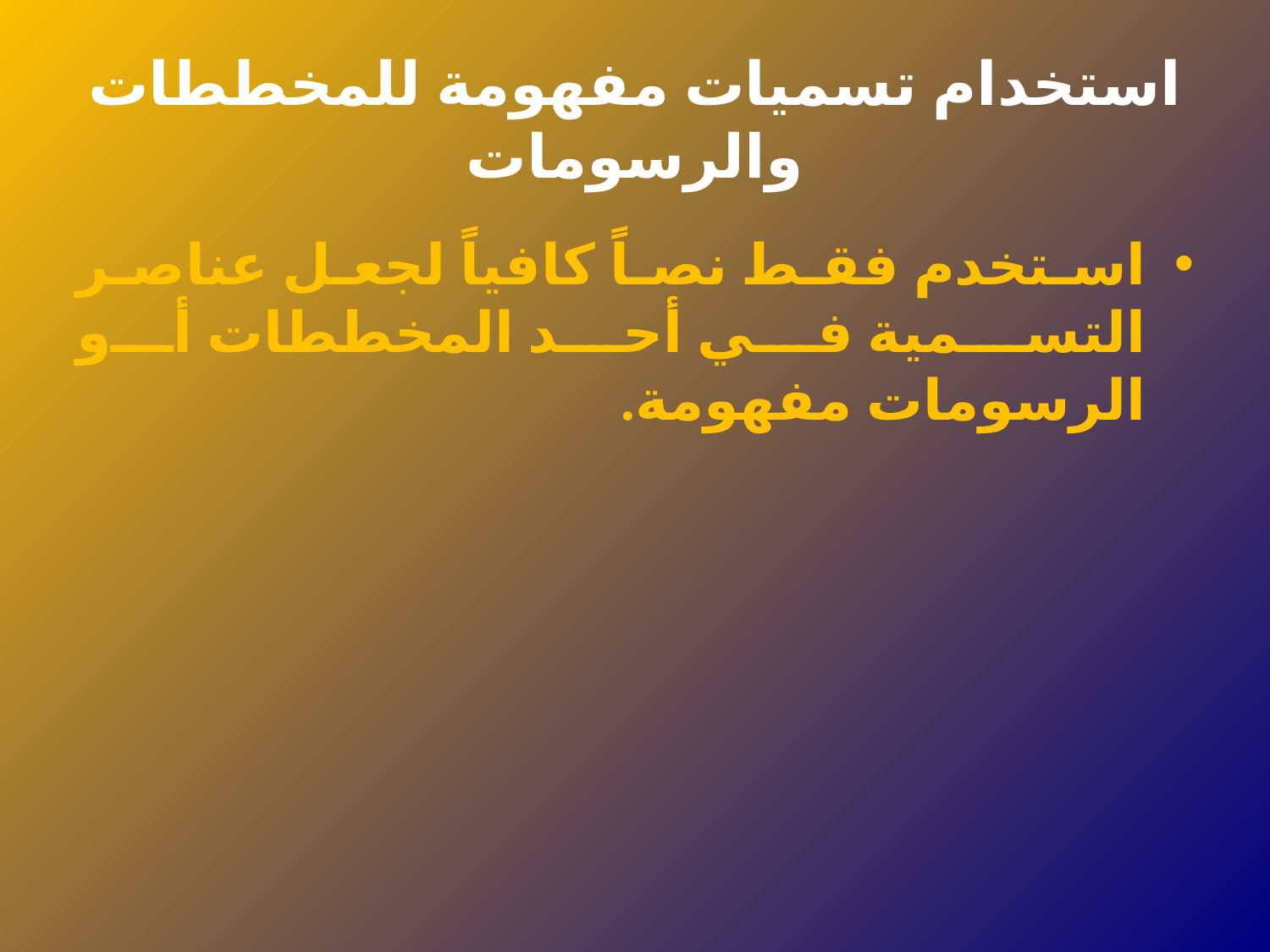

# استخدام تسميات مفهومة للمخططات والرسومات
استخدم فقط نصاً كافياً لجعل عناصر التسمية في أحد المخططات أو الرسومات مفهومة.